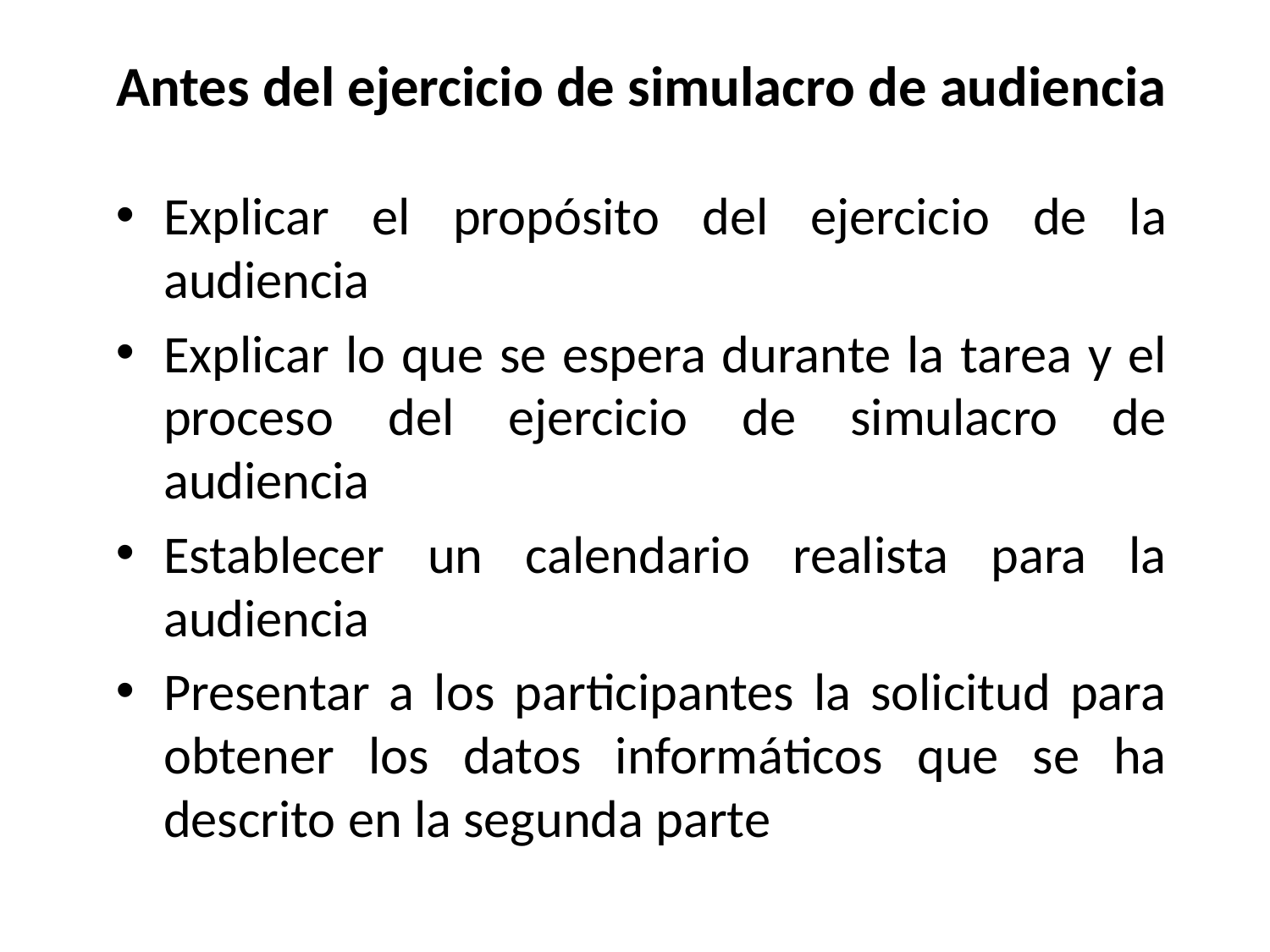

Antes del ejercicio de simulacro de audiencia
Explicar el propósito del ejercicio de la audiencia
Explicar lo que se espera durante la tarea y el proceso del ejercicio de simulacro de audiencia
Establecer un calendario realista para la audiencia
Presentar a los participantes la solicitud para obtener los datos informáticos que se ha descrito en la segunda parte